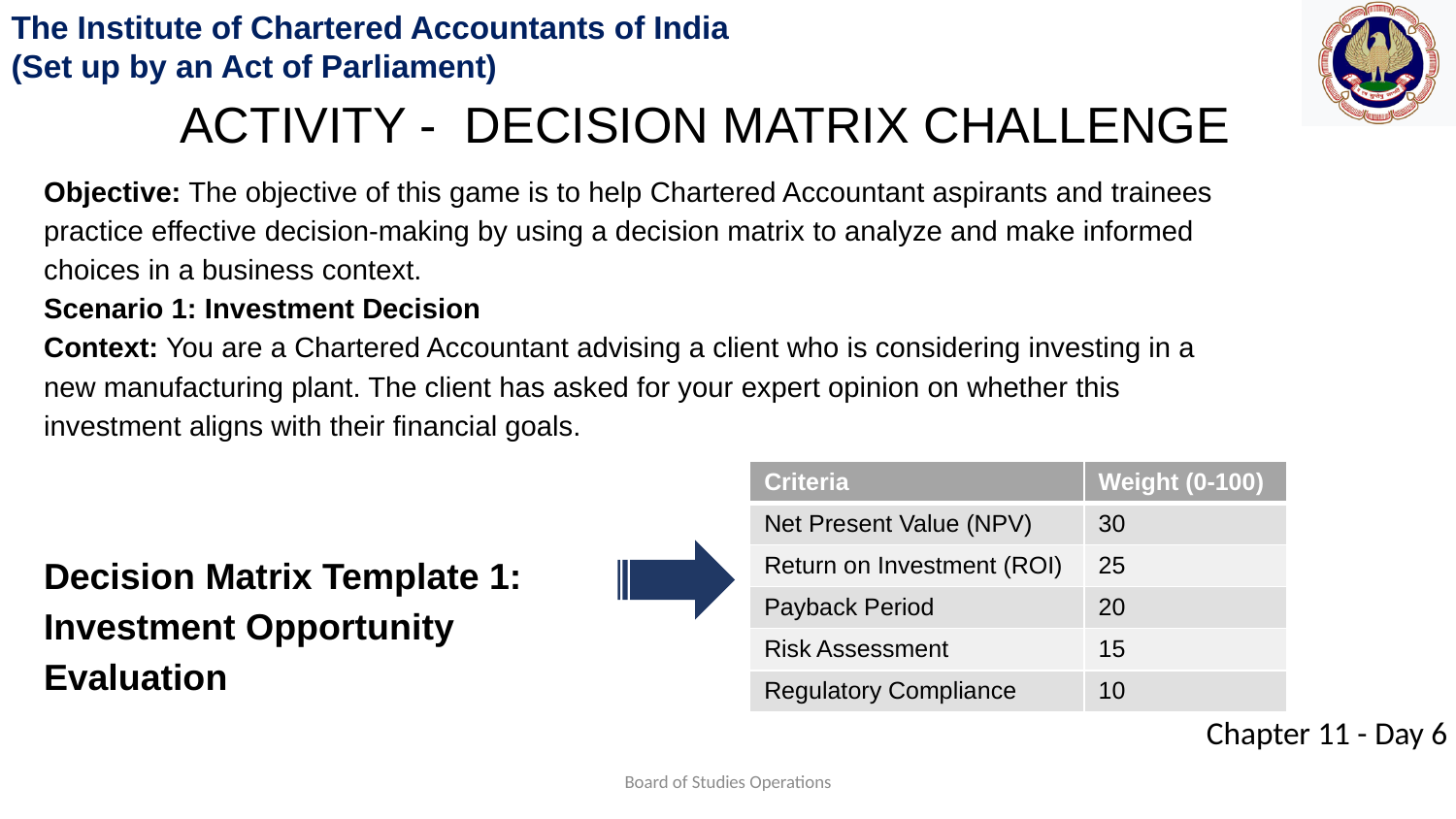

ACTIVITY -  DECISION MATRIX CHALLENGE
Objective: The objective of this game is to help Chartered Accountant aspirants and trainees practice effective decision-making by using a decision matrix to analyze and make informed choices in a business context.
Scenario 1: Investment Decision
Context: You are a Chartered Accountant advising a client who is considering investing in a new manufacturing plant. The client has asked for your expert opinion on whether this investment aligns with their financial goals.

| Criteria | Weight (0-100) |
| --- | --- |
| Net Present Value (NPV) | 30 |
| Return on Investment (ROI) | 25 |
| Payback Period | 20 |
| Risk Assessment | 15 |
| Regulatory Compliance | 10 |
Decision Matrix Template 1:
Investment Opportunity Evaluation

Board of Studies Operations